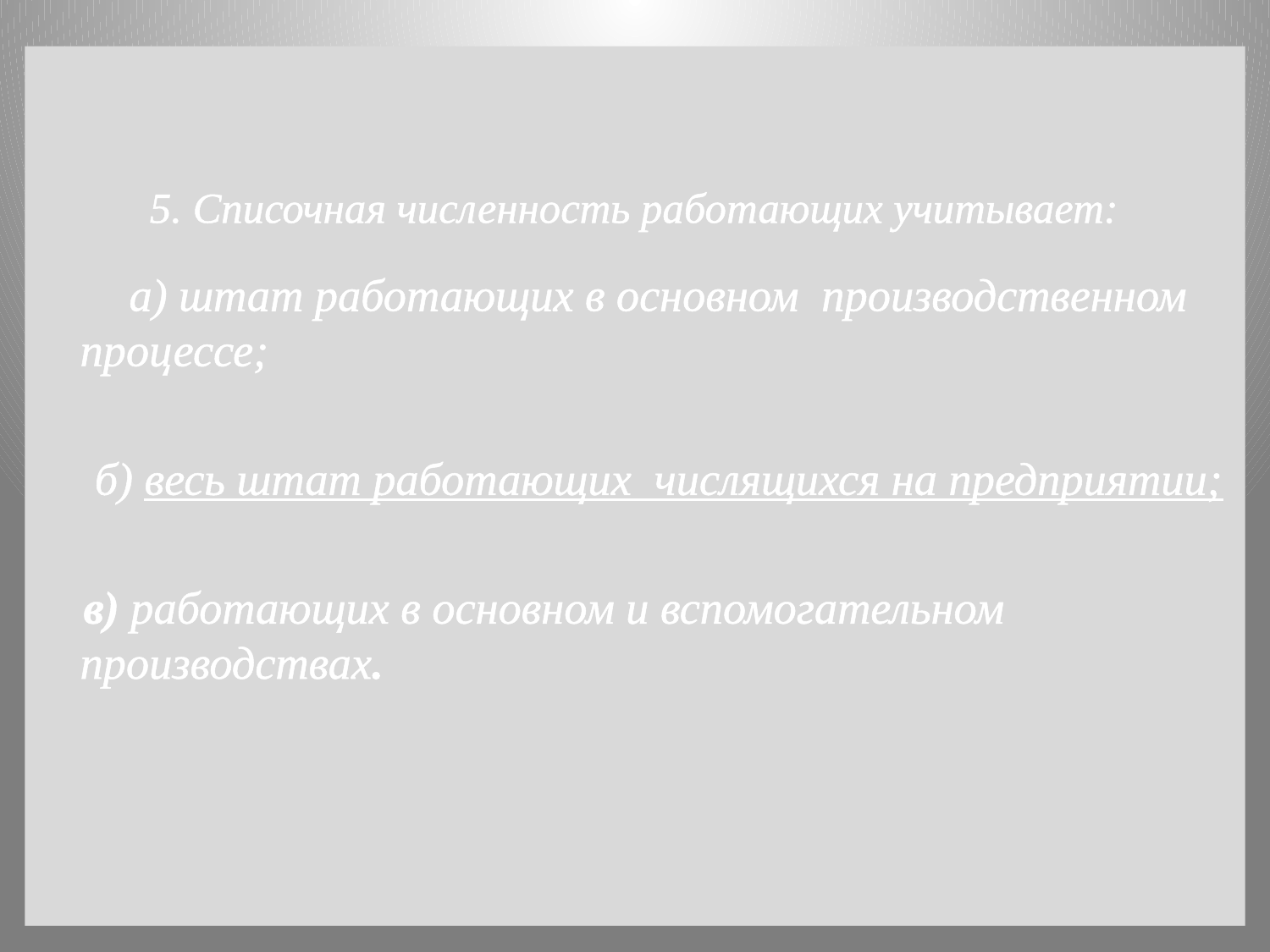

5. Списочная численность работающих учитывает:

        а) штат работающих в основном  производственном процессе;

     б) весь штат работающих  числящихся на предприятии;

    в) работающих в основном и вспомогательном производствах.